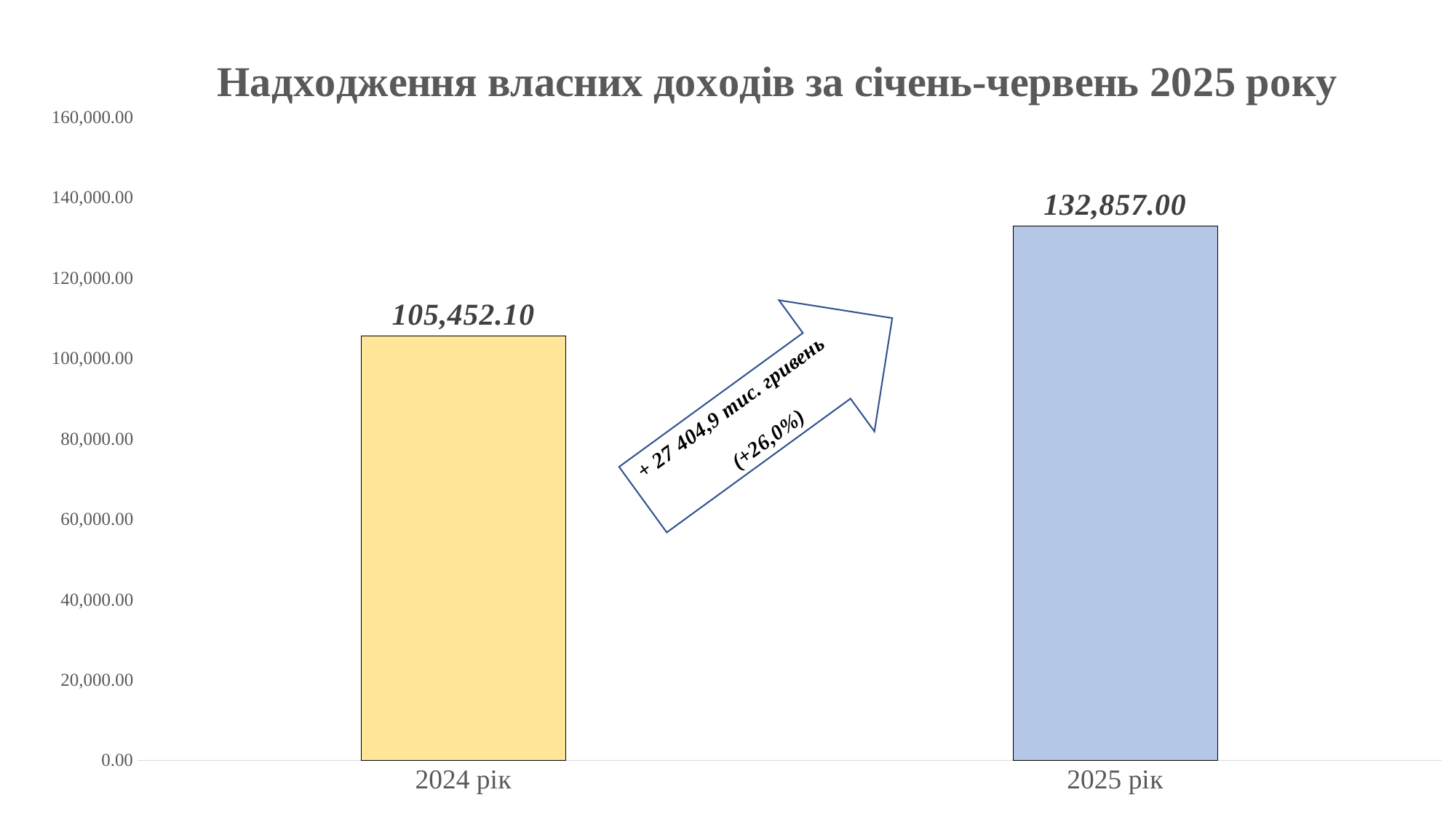

### Chart: Надходження власних доходів за січень-червень 2025 року

| Category |  |
|---|---|
| 2024 рік | 105452.1 |
| 2025 рік | 132857.0 |